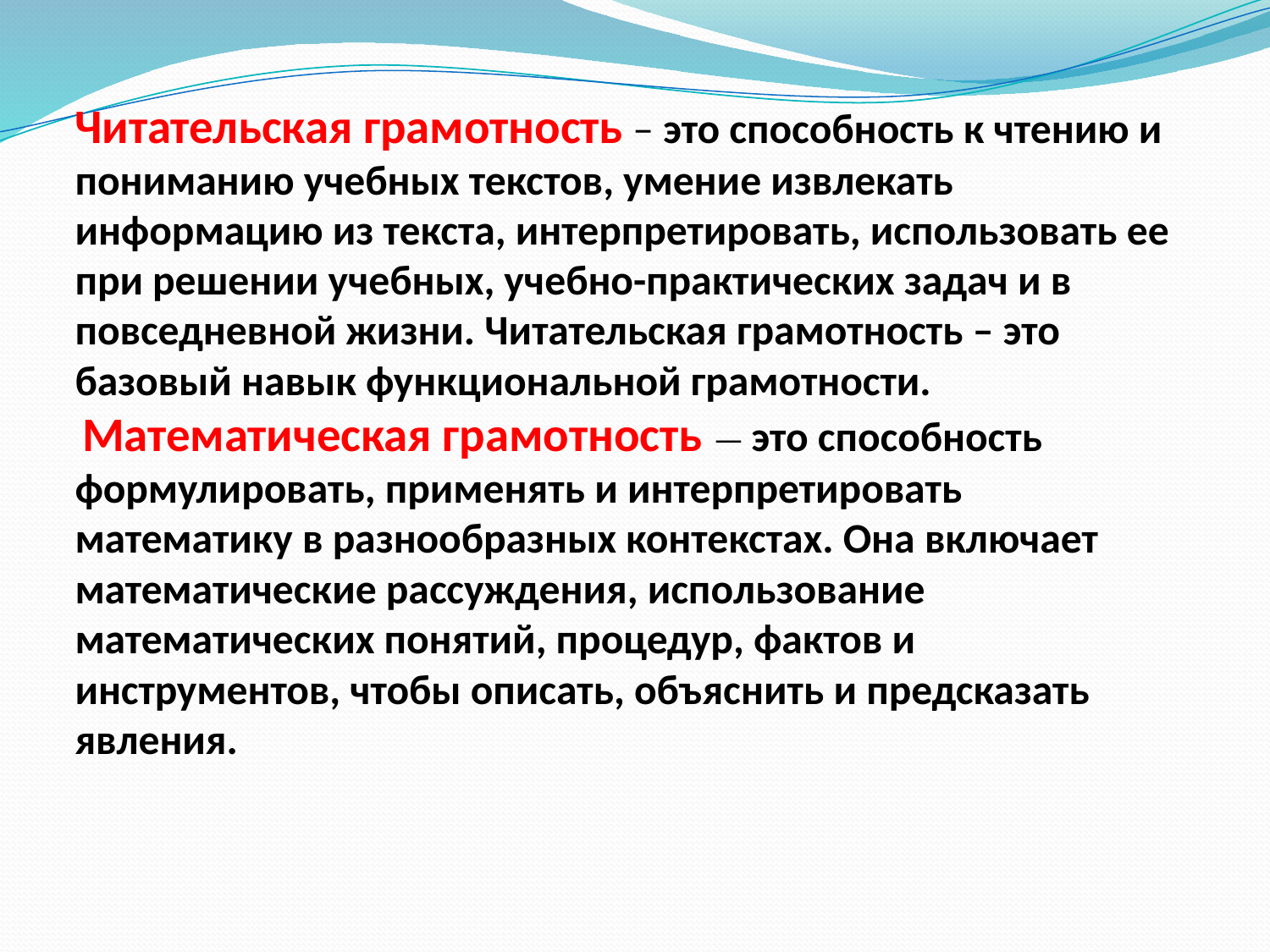

# Читательская грамотность – это способность к чтению и пониманию учебных текстов, умение извлекать информацию из текста, интерпретировать, использовать ее при решении учебных, учебно-практических задач и в повседневной жизни. Читательская грамотность – это базовый навык функциональной грамотности. Математическая грамотность — это способность формулировать, применять и интерпретировать математику в разнообразных контекстах. Она включает математические рассуждения, использование математических понятий, процедур, фактов и инструментов, чтобы описать, объяснить и предсказать явления.